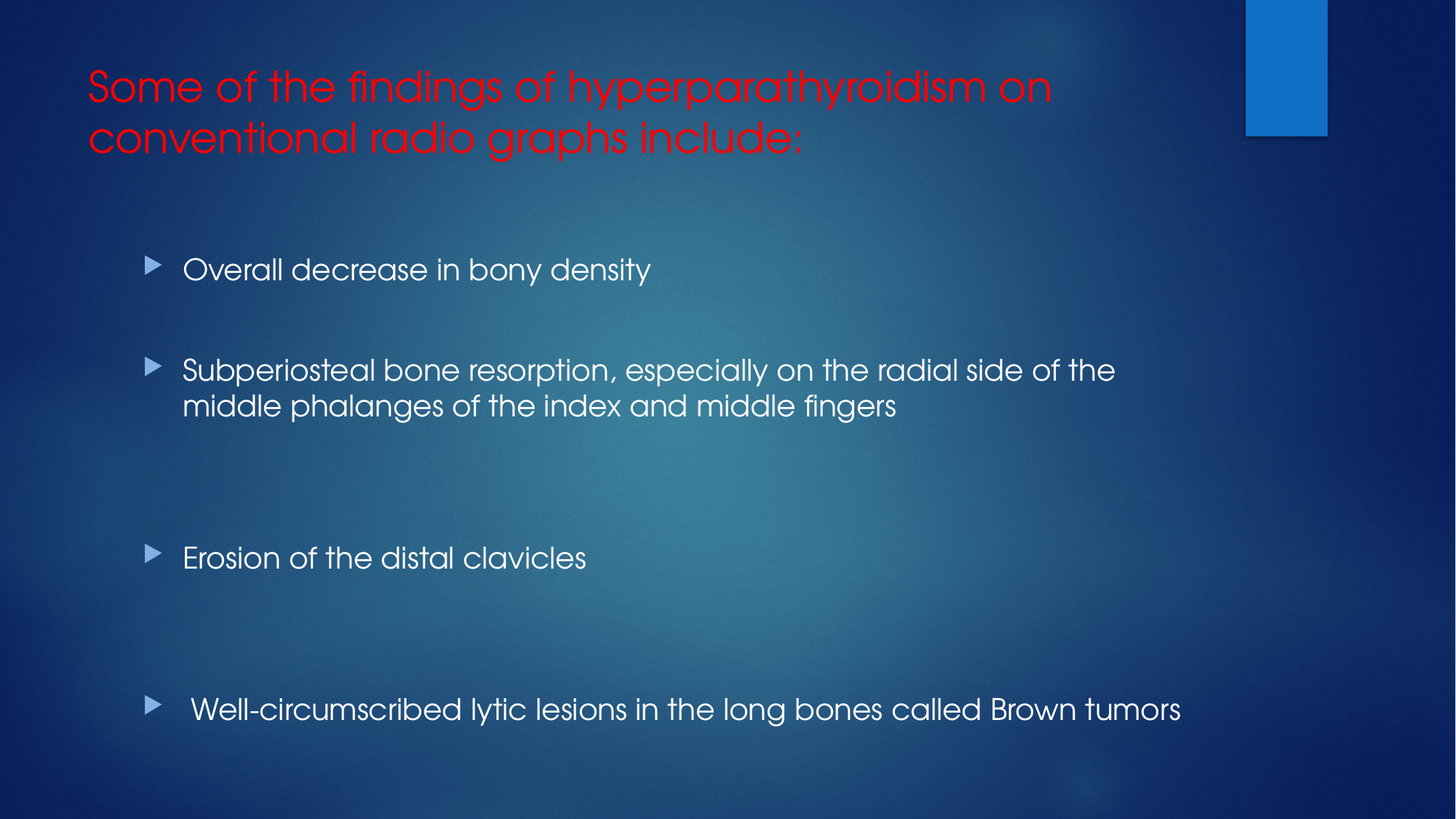

# Some of the findings of hyperparathyroidism on conventional radio graphs include:
Overall decrease in bony density

Subperiosteal bone resorption, especially on the radial side of the middle phalanges of the index and middle fingers

Erosion of the distal clavicles

 Well-circumscribed lytic lesions in the long bones called Brown tumors